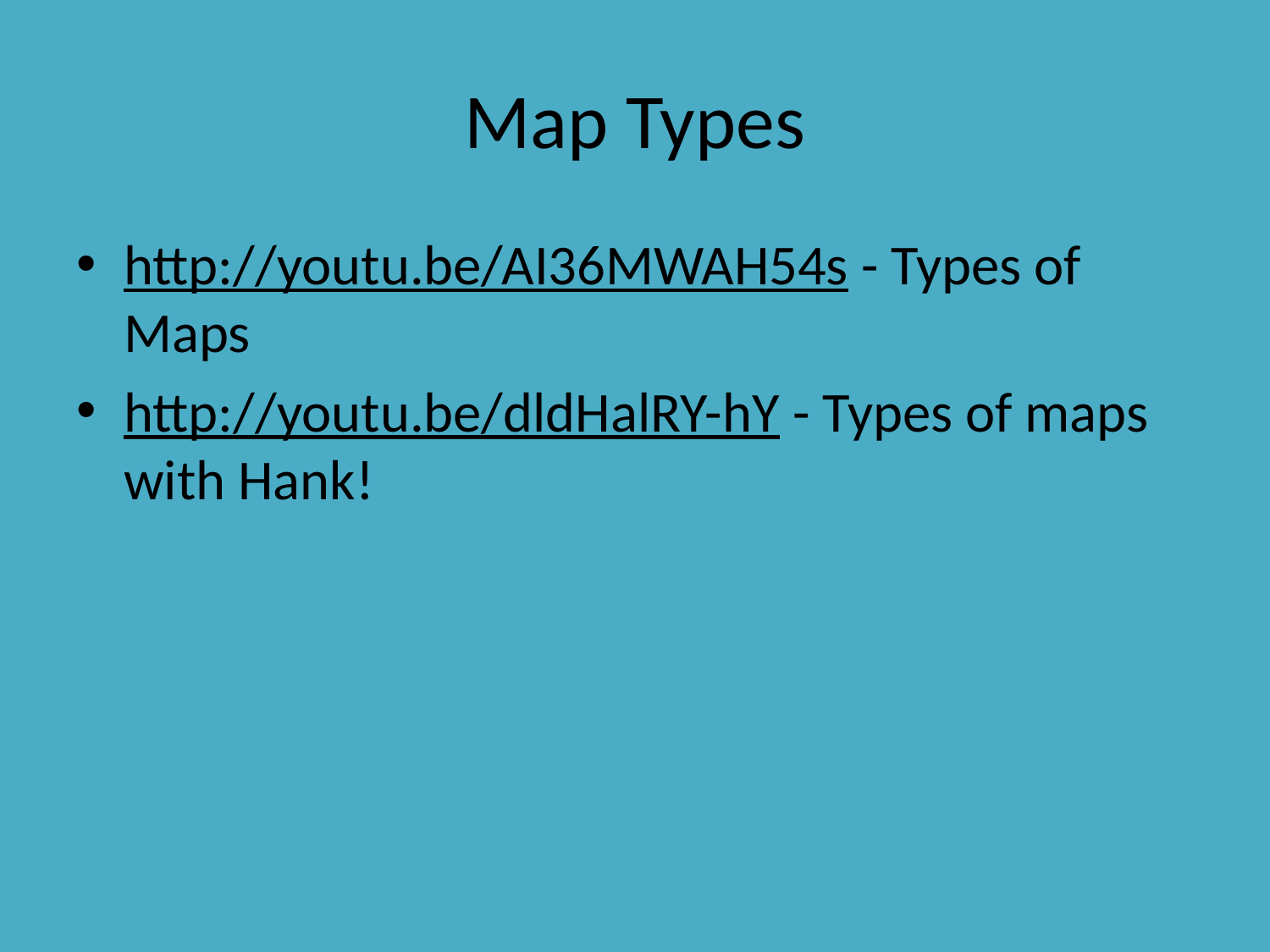

# Map Types
http://youtu.be/AI36MWAH54s - Types of Maps
http://youtu.be/dldHalRY-hY - Types of maps with Hank!